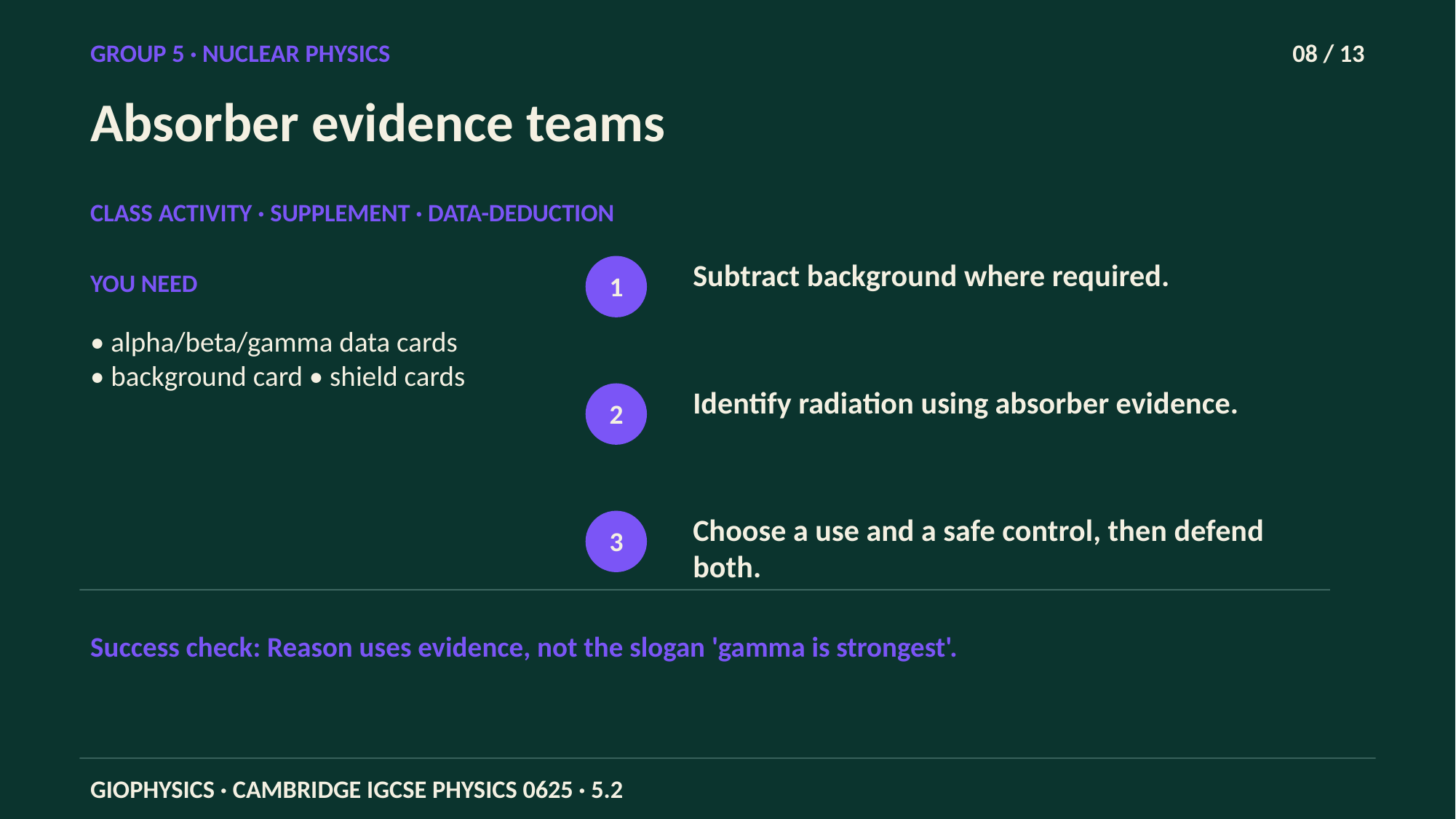

GROUP 5 · NUCLEAR PHYSICS
08 / 13
Absorber evidence teams
CLASS ACTIVITY · SUPPLEMENT · DATA-DEDUCTION
Subtract background where required.

YOU NEED
1
• alpha/beta/gamma data cards • background card • shield cards
Identify radiation using absorber evidence.

2
Choose a use and a safe control, then defend both.

3

Success check: Reason uses evidence, not the slogan 'gamma is strongest'.

GIOPHYSICS · CAMBRIDGE IGCSE PHYSICS 0625 · 5.2